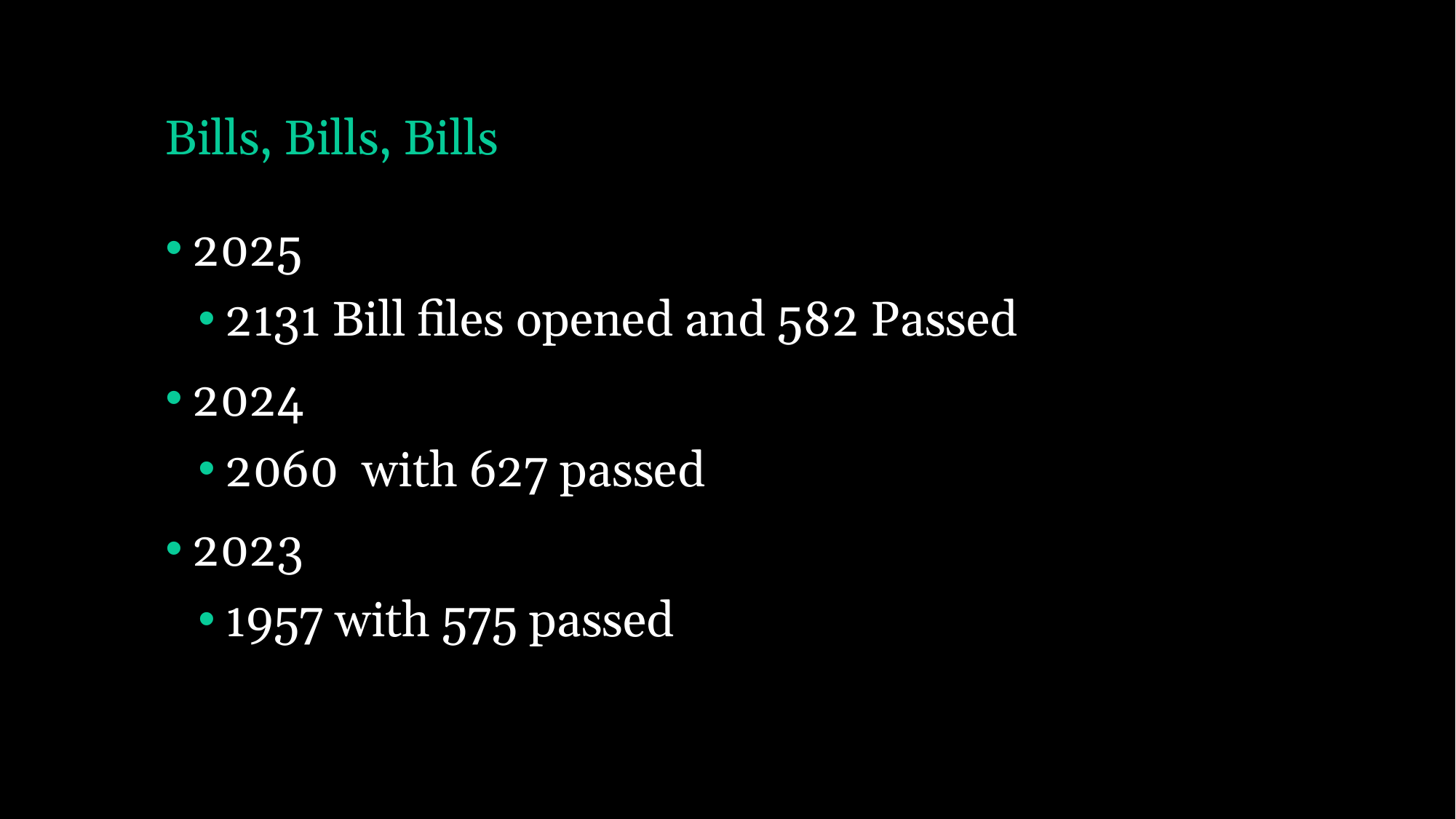

# Bills, Bills, Bills
2025
2131 Bill files opened and 582 Passed
2024
2060  with 627 passed
2023
1957 with 575 passed